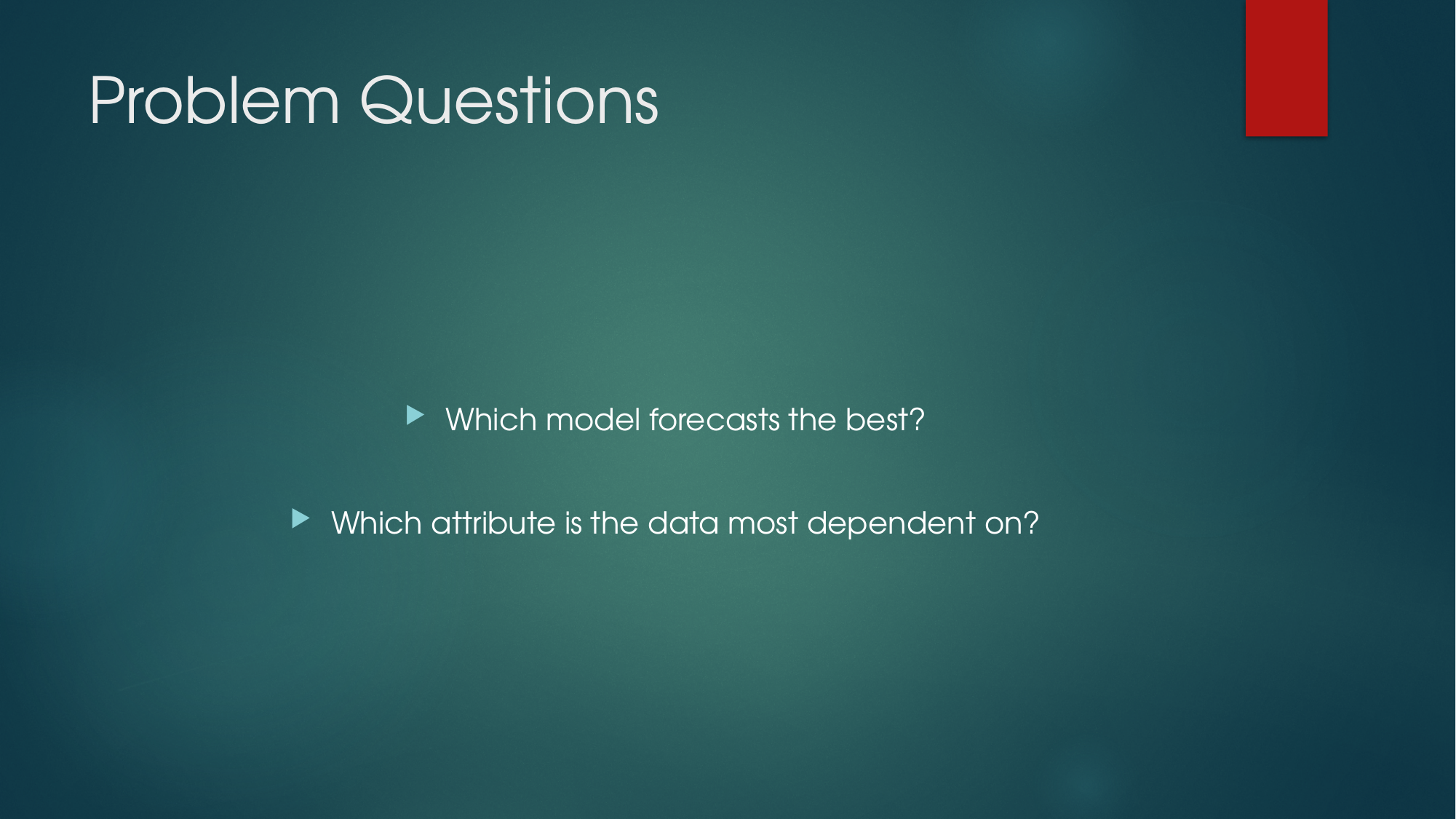

# Problem Questions
Which model forecasts the best?

Which attribute is the data most dependent on?